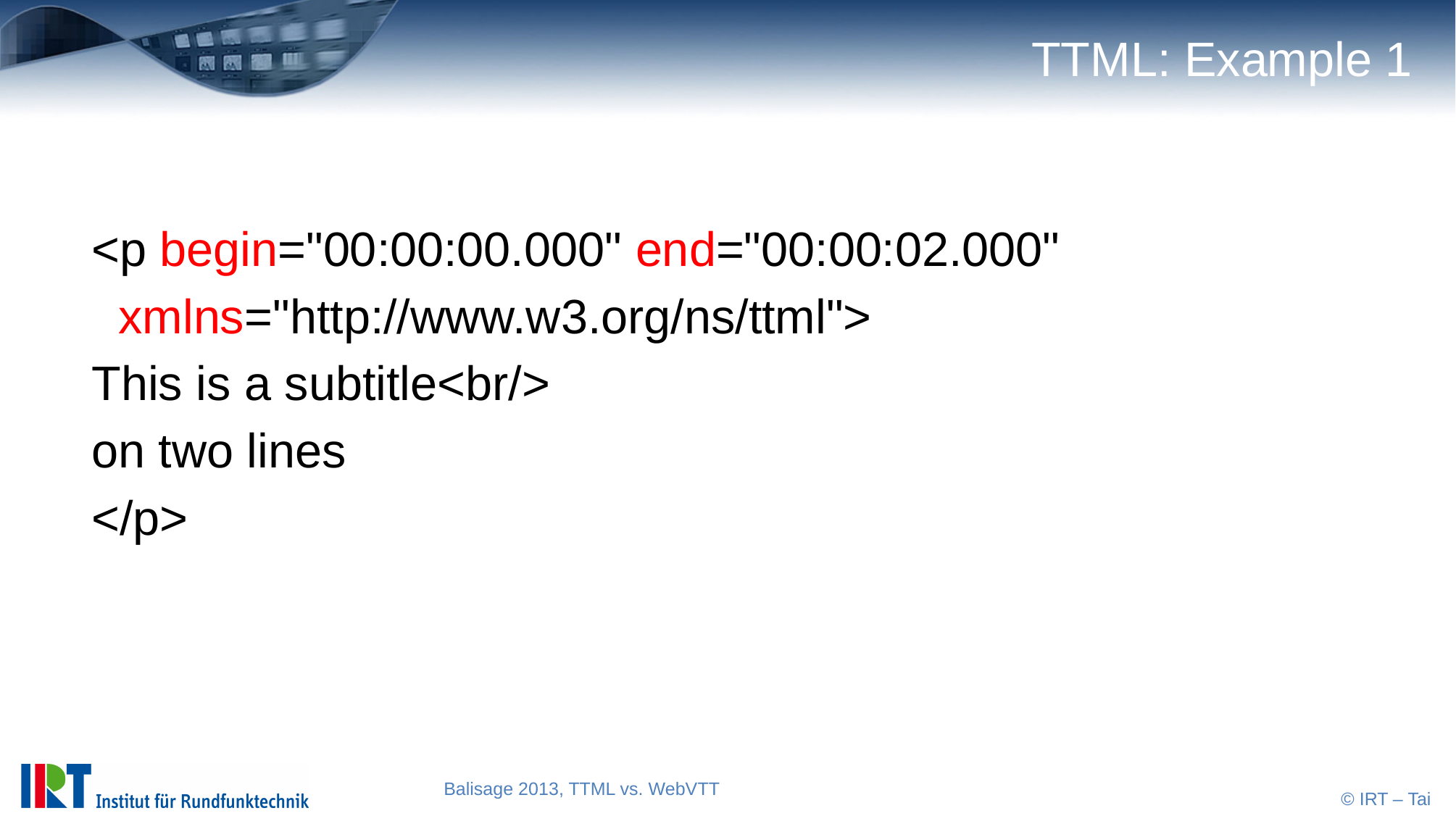

# TTML: Example 1
<p begin="00:00:00.000" end="00:00:02.000"
  xmlns="http://www.w3.org/ns/ttml">
This is a subtitle<br/>
on two lines
</p>